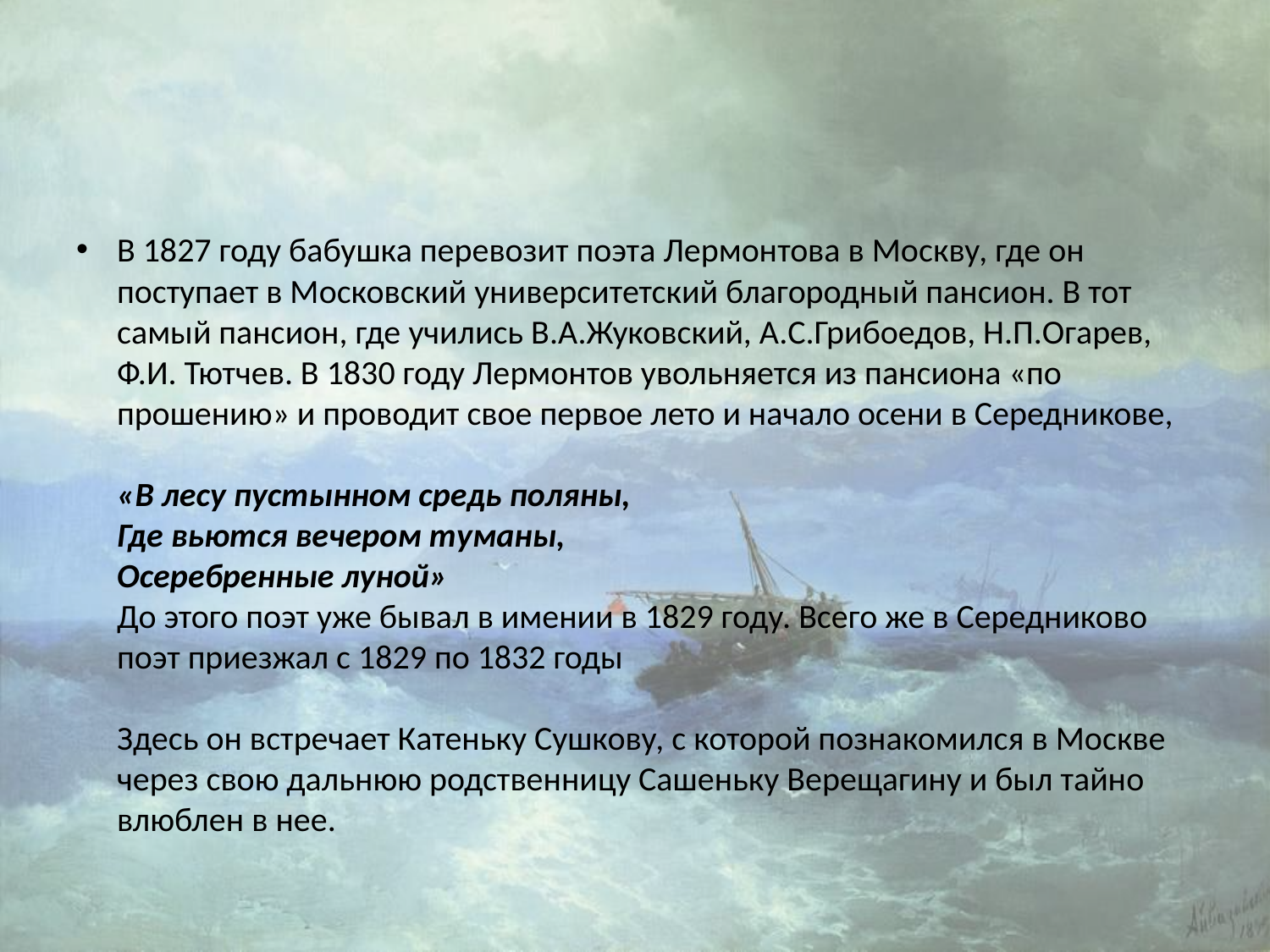

#
В 1827 году бабушка перевозит поэта Лермонтова в Москву, где он поступает в Московский университетский благородный пансион. В тот самый пансион, где учились В.А.Жуковский, А.С.Грибоедов, Н.П.Огарев, Ф.И. Тютчев. В 1830 году Лермонтов увольняется из пансиона «по прошению» и проводит свое первое лето и начало осени в Середникове,
«В лесу пустынном средь поляны,
Где вьются вечером туманы,
Осеребренные луной»
До этого поэт уже бывал в имении в 1829 году. Всего же в Середниково поэт приезжал с 1829 по 1832 годы
Здесь он встречает Катеньку Сушкову, с которой познакомился в Москве через свою дальнюю родственницу Сашеньку Верещагину и был тайно влюблен в нее.